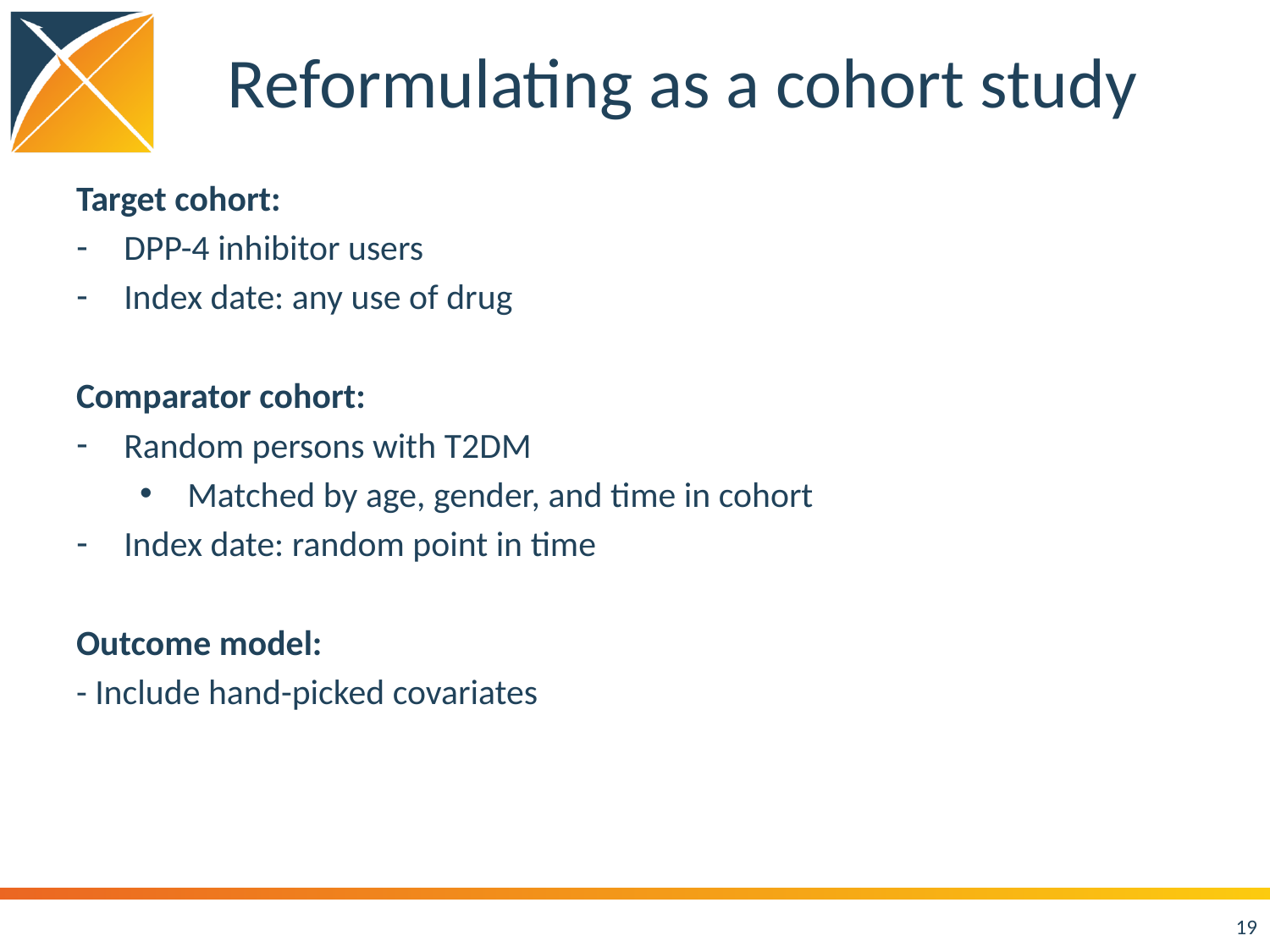

# Reformulating as a cohort study
Target cohort:
DPP-4 inhibitor users
Index date: any use of drug

Comparator cohort:
Random persons with T2DM
Matched by age, gender, and time in cohort
Index date: random point in time

Outcome model:
- Include hand-picked covariates

19